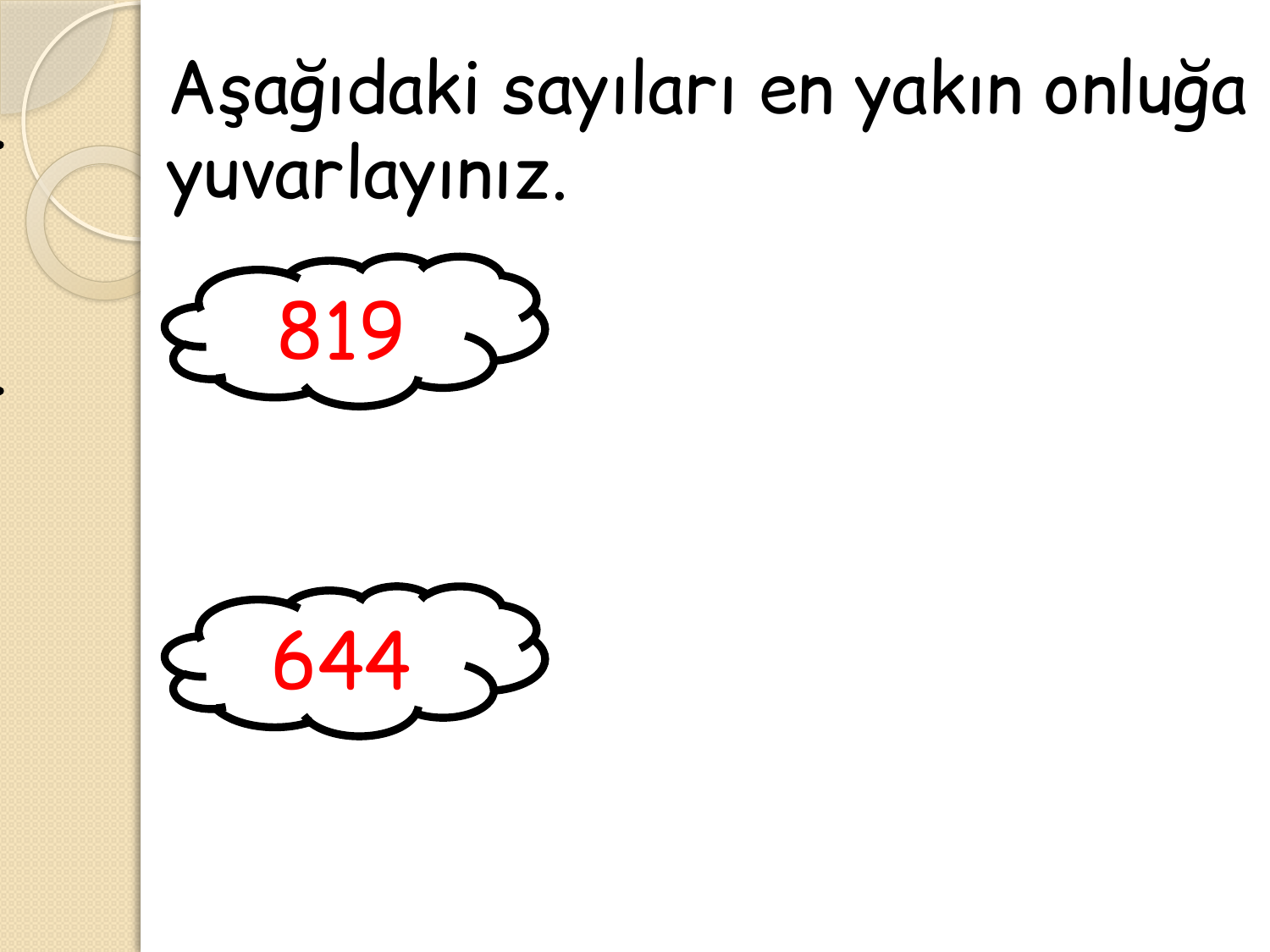

820
Aşağıdaki sayıları en yakın onluğa yuvarlayınız.
640
819
644